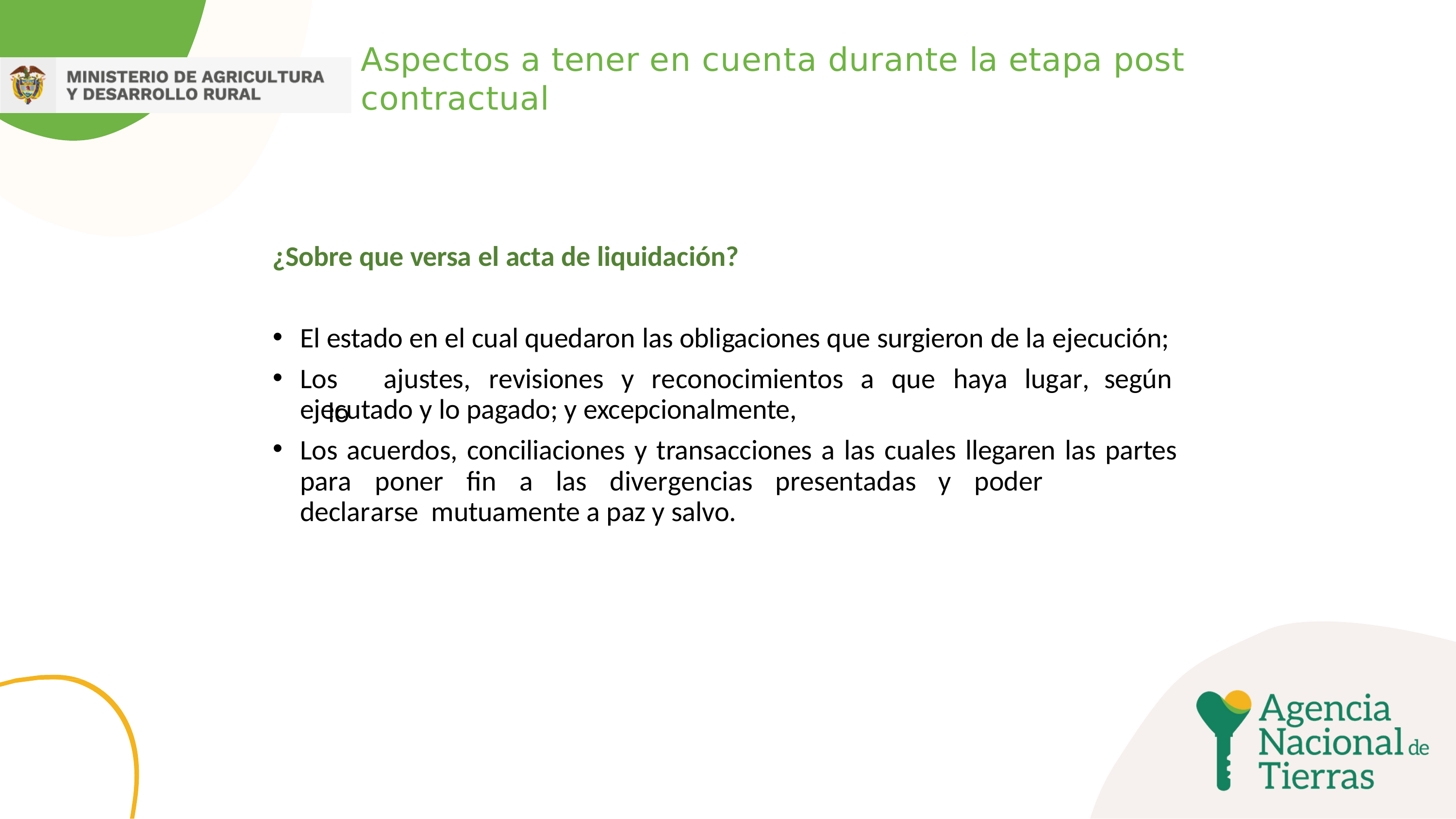

# Aspectos a tener en cuenta durante la etapa post contractual
¿Sobre que versa el acta de liquidación?
El estado en el cual quedaron las obligaciones que surgieron de la ejecución;
Los	ajustes,	revisiones	y	reconocimientos	a	que	haya	lugar,	según	lo
ejecutado y lo pagado; y excepcionalmente,
Los acuerdos, conciliaciones y transacciones a las cuales llegaren las partes
para	poner	fin	a	las	divergencias	presentadas	y	poder	declararse  mutuamente a paz y salvo.